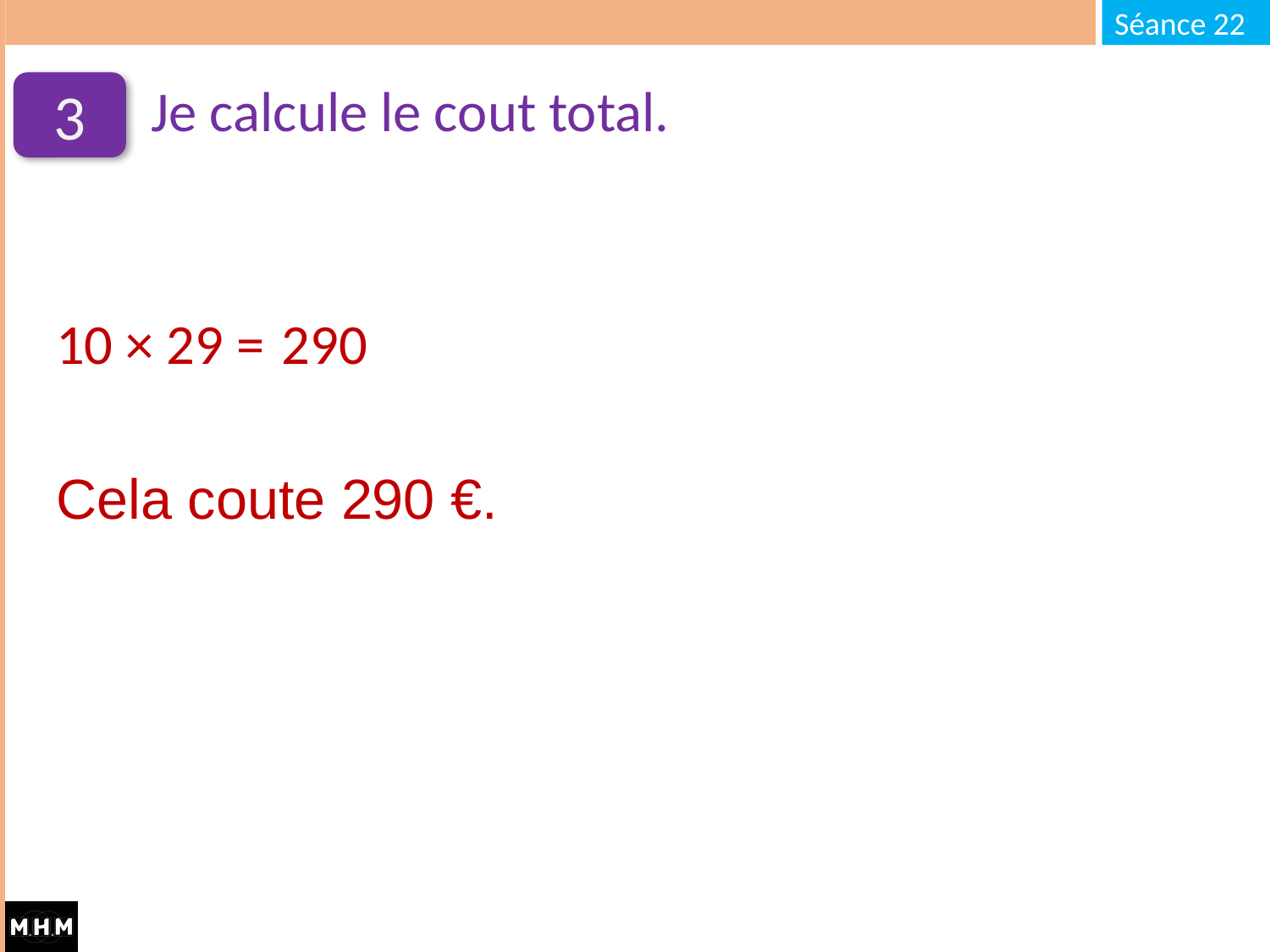

Je calcule le cout total.

3
290
10 × 29 =
Cela coute 290 €.